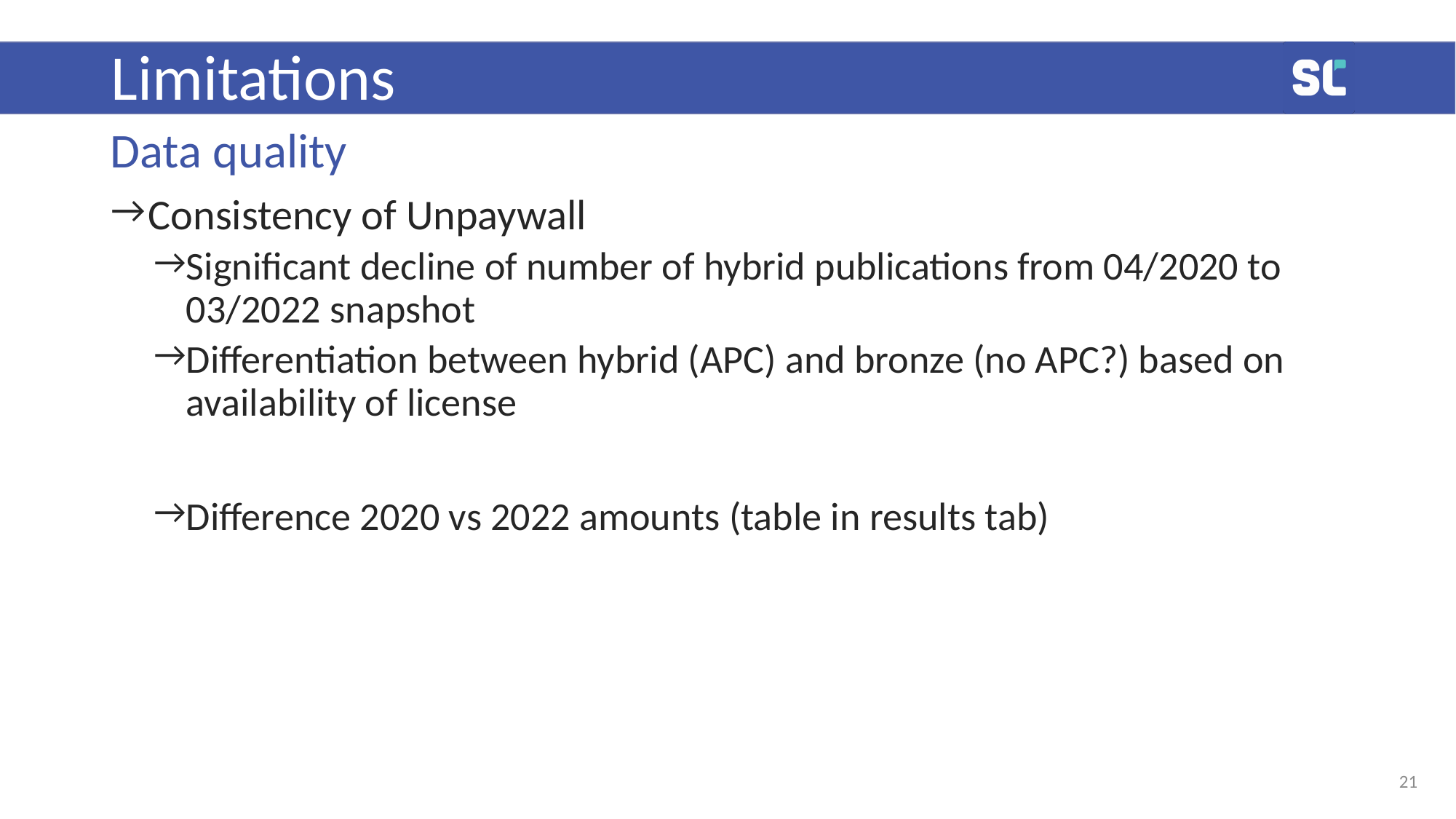

# Limitations
Data quality
Consistency of Unpaywall
Significant decline of number of hybrid publications from 04/2020 to 03/2022 snapshot
Differentiation between hybrid (APC) and bronze (no APC?) based on availability of license

Difference 2020 vs 2022 amounts (table in results tab)

21